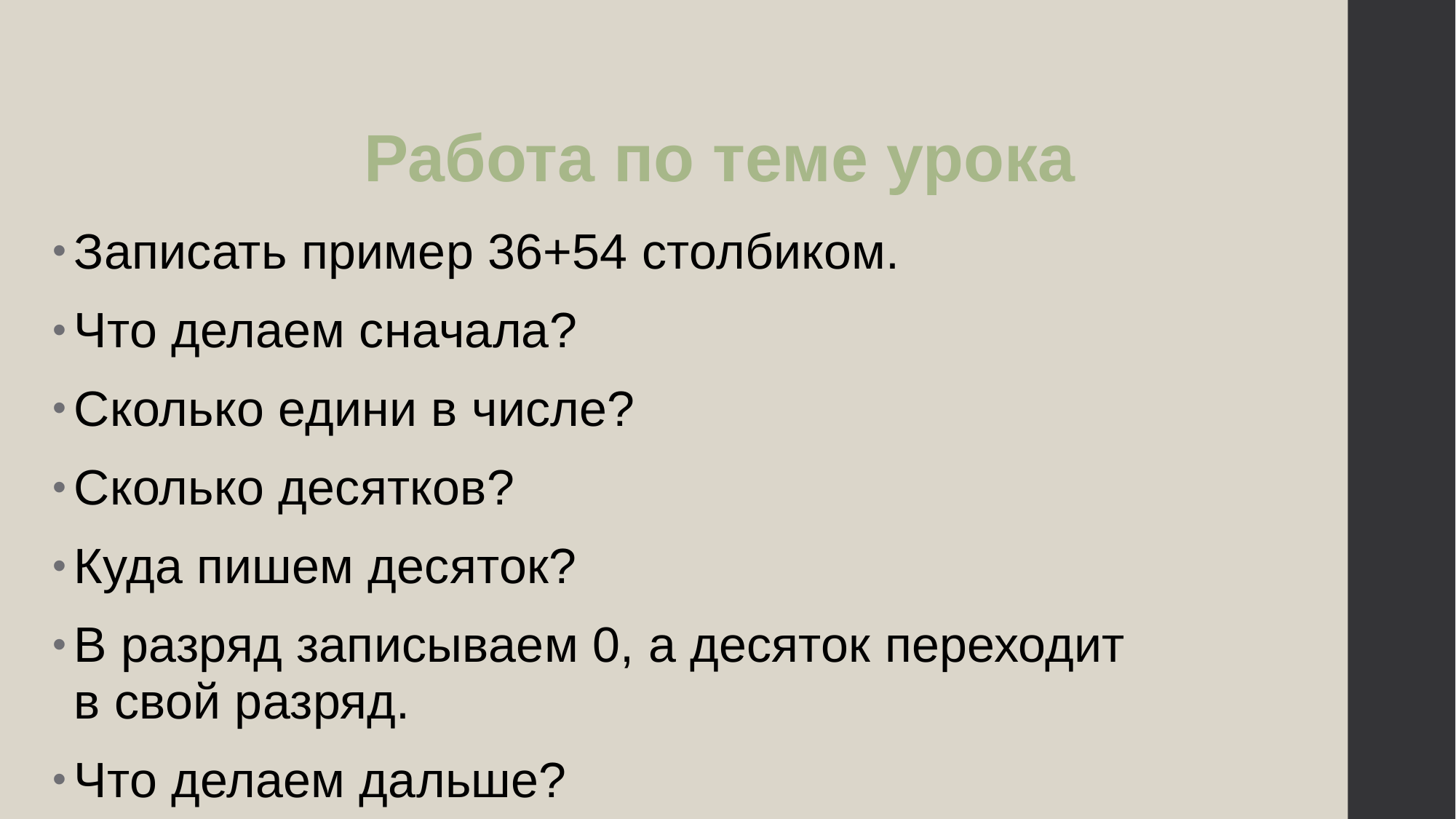

# Работа по теме урока
Записать пример 36+54 столбиком.
Что делаем сначала?
Сколько едини в числе?
Сколько десятков?
Куда пишем десяток?
В разряд записываем 0, а десяток переходит в свой разряд.
Что делаем дальше?